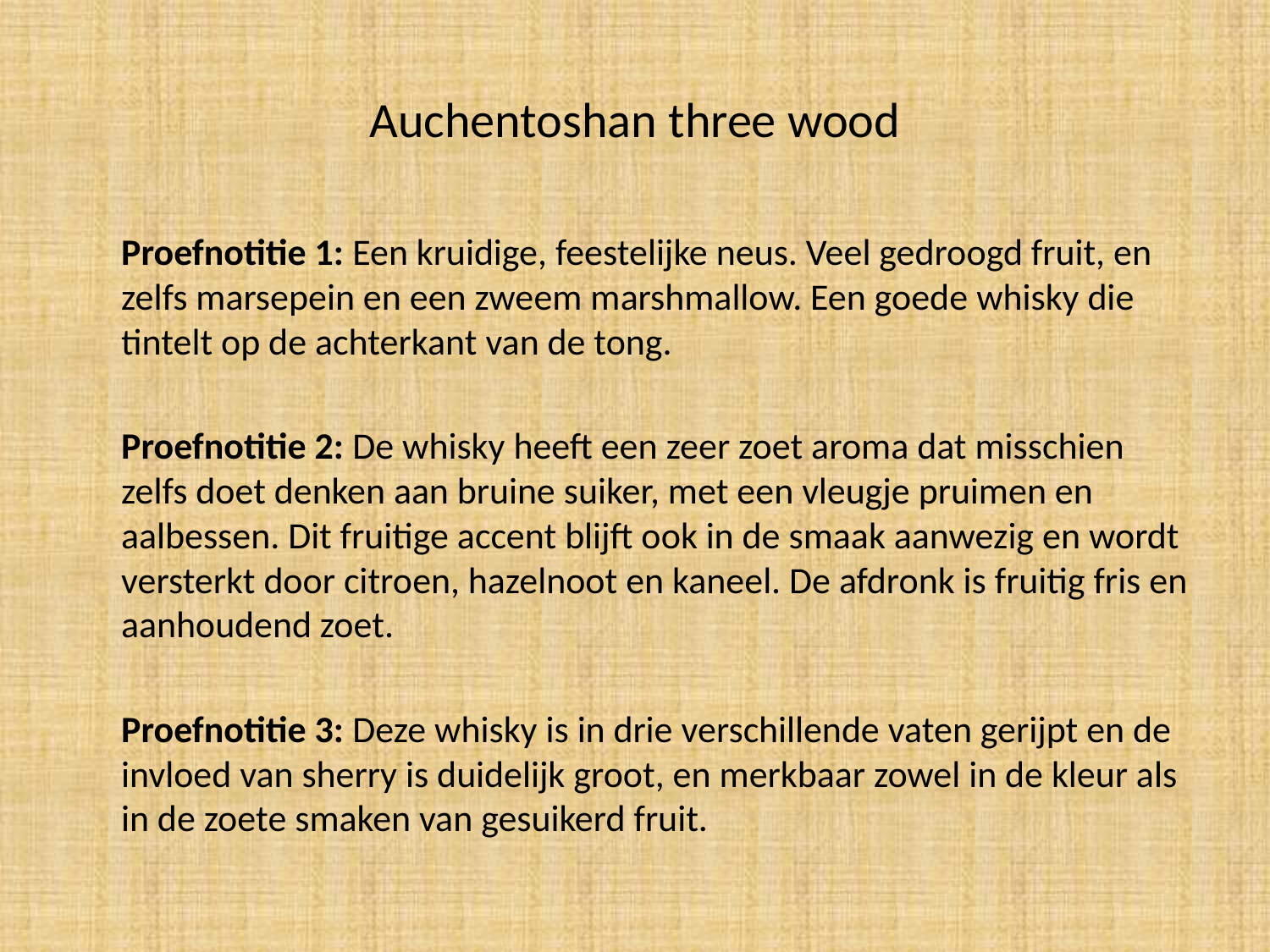

# Auchentoshan three wood
	Proefnotitie 1: Een kruidige, feestelijke neus. Veel gedroogd fruit, en zelfs marsepein en een zweem marshmallow. Een goede whisky die tintelt op de achterkant van de tong.

	Proefnotitie 2: De whisky heeft een zeer zoet aroma dat misschien zelfs doet denken aan bruine suiker, met een vleugje pruimen en aalbessen. Dit fruitige accent blijft ook in de smaak aanwezig en wordt versterkt door citroen, hazelnoot en kaneel. De afdronk is fruitig fris en aanhoudend zoet.

	Proefnotitie 3: Deze whisky is in drie verschillende vaten gerijpt en de invloed van sherry is duidelijk groot, en merkbaar zowel in de kleur als in de zoete smaken van gesuikerd fruit.